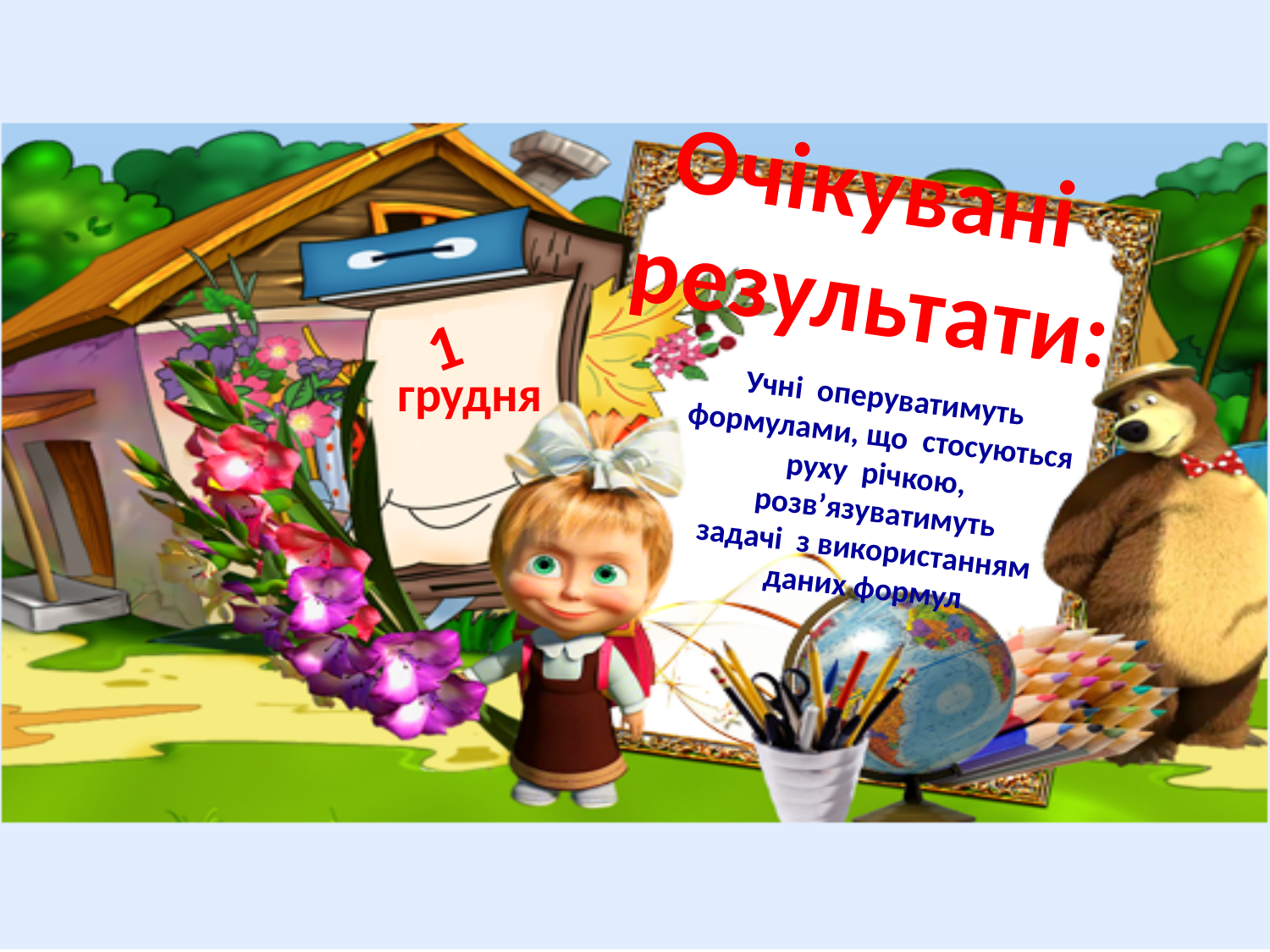

Очікувані
результати:
1
грудня
Учні  оперуватимуть
 формулами, що  стосуються
руху  річкою,
 розв’язуватимуть
задачі  з використанням
даних формул